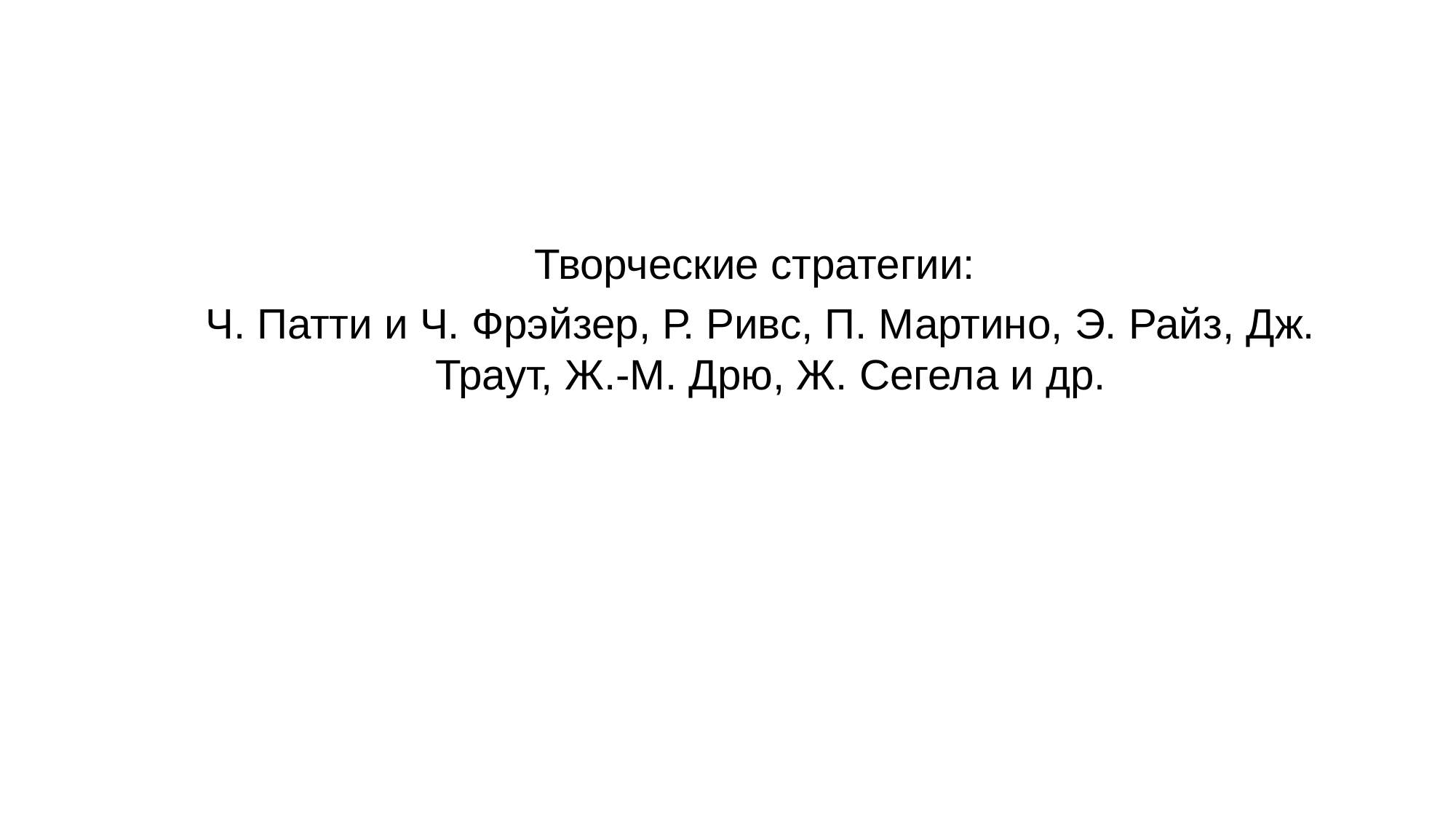

Творческие стратегии:
Ч. Патти и Ч. Фрэйзер, Р. Ривс, П. Мартино, Э. Райз, Дж. Траут, Ж.-М. Дрю, Ж. Сегела и др.